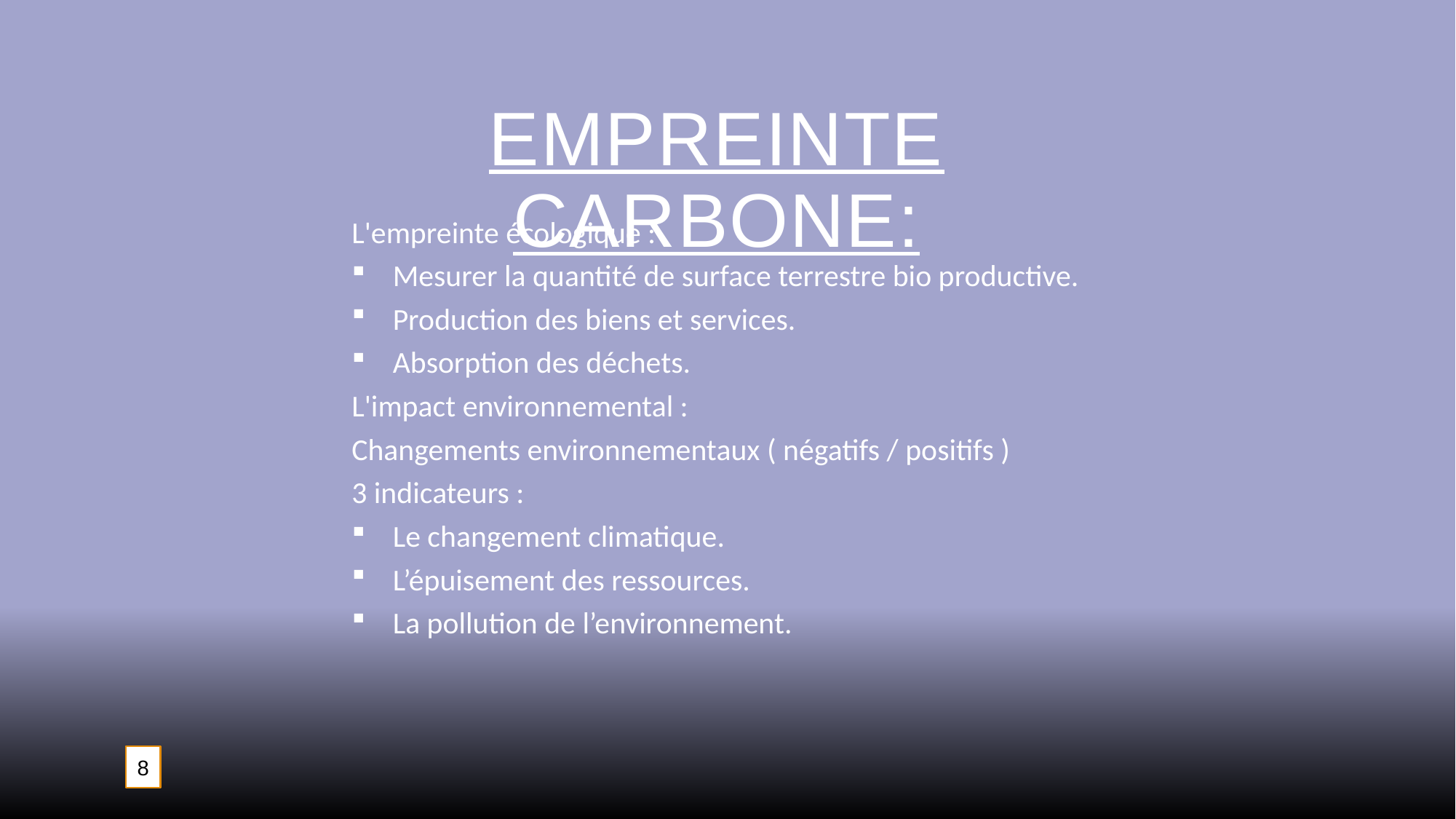

# EMPREINTE CARBONE:
L'empreinte écologique :
Mesurer la quantité de surface terrestre bio productive.
Production des biens et services.
Absorption des déchets.
L'impact environnemental :
Changements environnementaux ( négatifs / positifs )
3 indicateurs :
Le changement climatique.
L’épuisement des ressources.
La pollution de l’environnement.

8